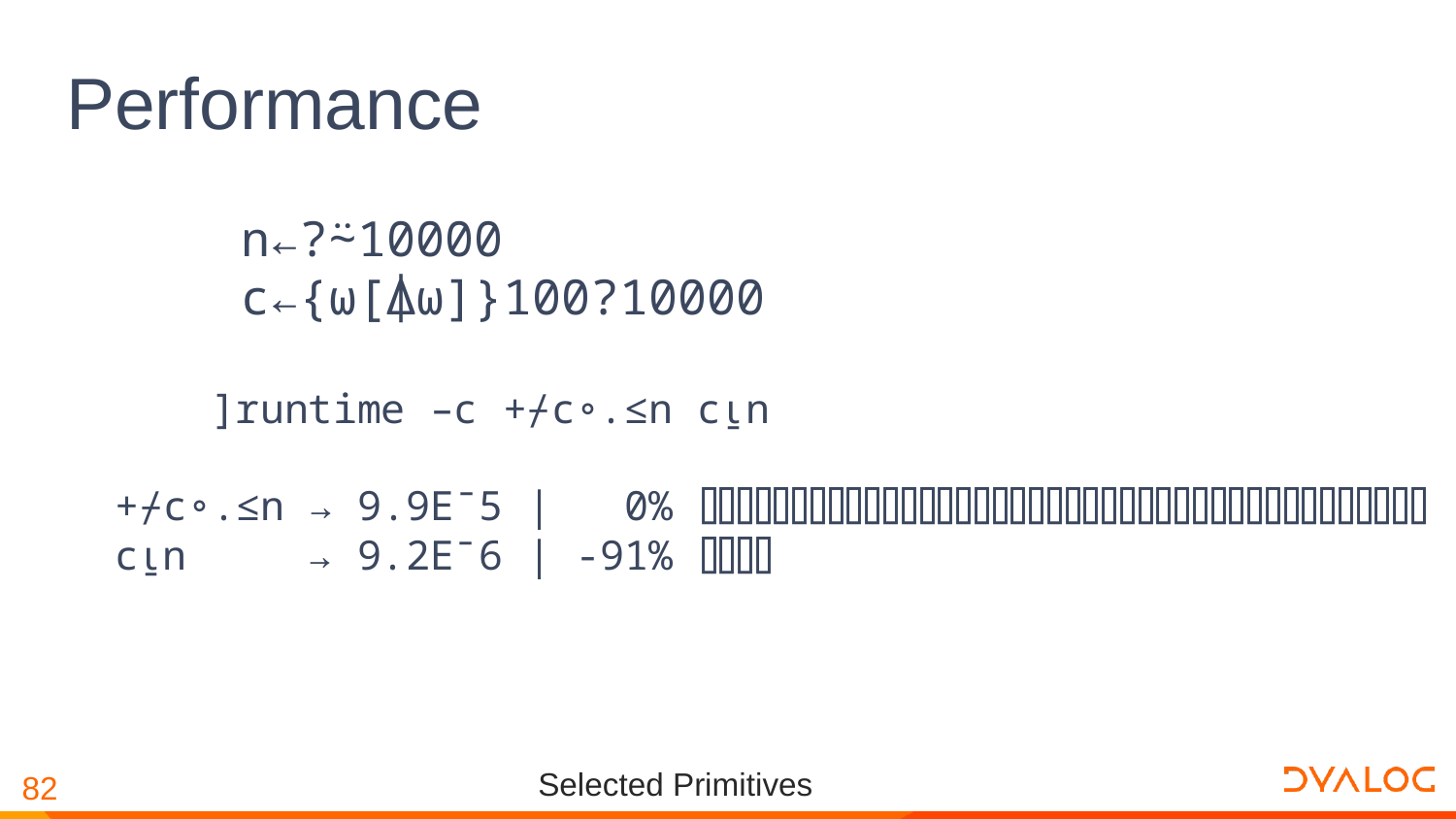

# Performance
      n←?⍨10000
      c←{⍵[⍋⍵]}100?10000

      ]runtime –c +⌿c∘.≤n c⍸n

  +⌿c∘.≤n → 9.9E¯5 |   0% ⌷⌷⌷⌷⌷⌷⌷⌷⌷⌷⌷⌷⌷⌷⌷⌷⌷⌷⌷⌷⌷⌷⌷⌷⌷⌷⌷⌷⌷⌷⌷⌷⌷⌷⌷⌷⌷⌷⌷⌷
  c⍸n     → 9.2E¯6 | -91% ⌷⌷⌷⌷